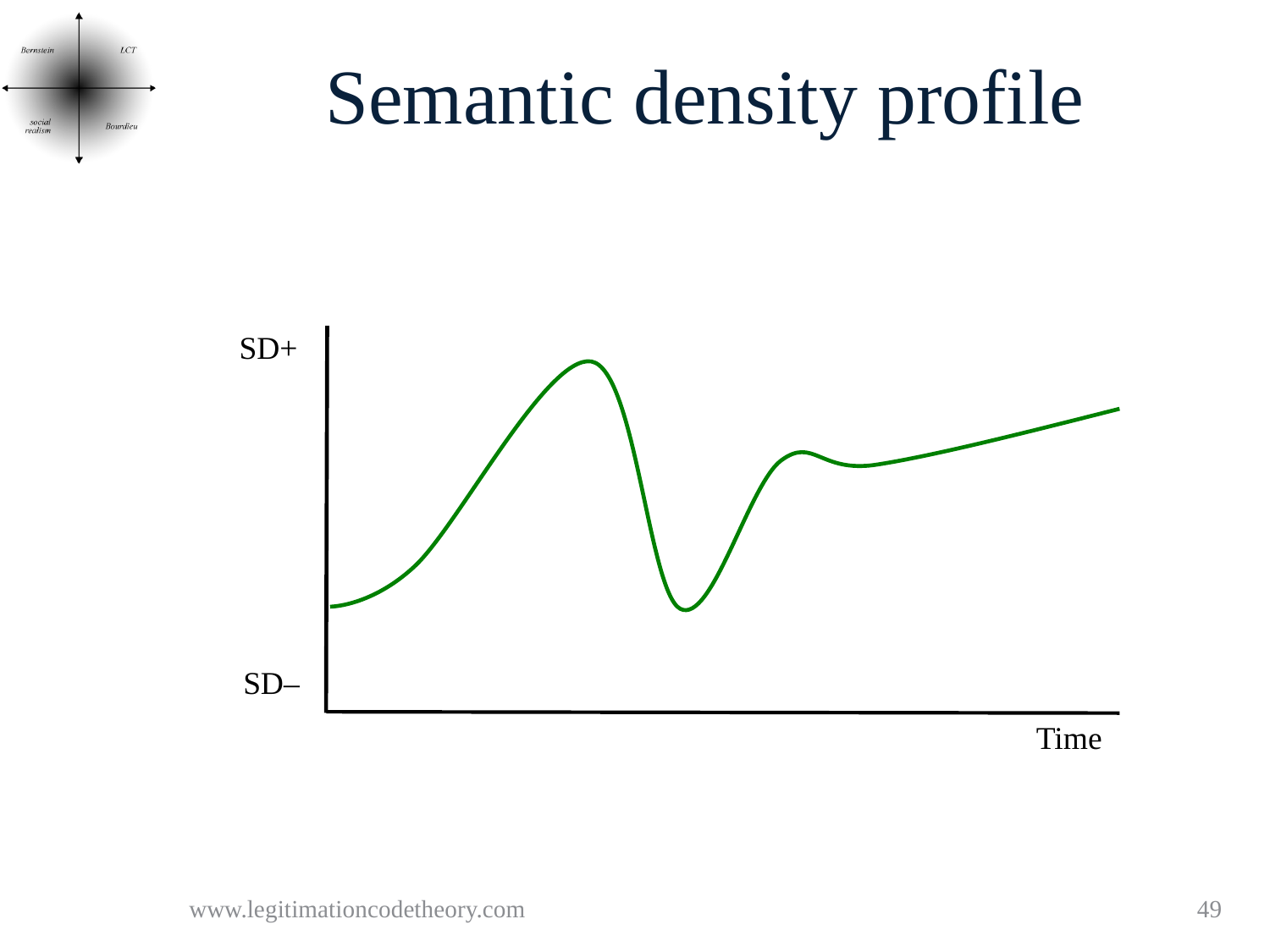

# Semantic density profile

SD+

SD–
Time
www.legitimationcodetheory.com
49